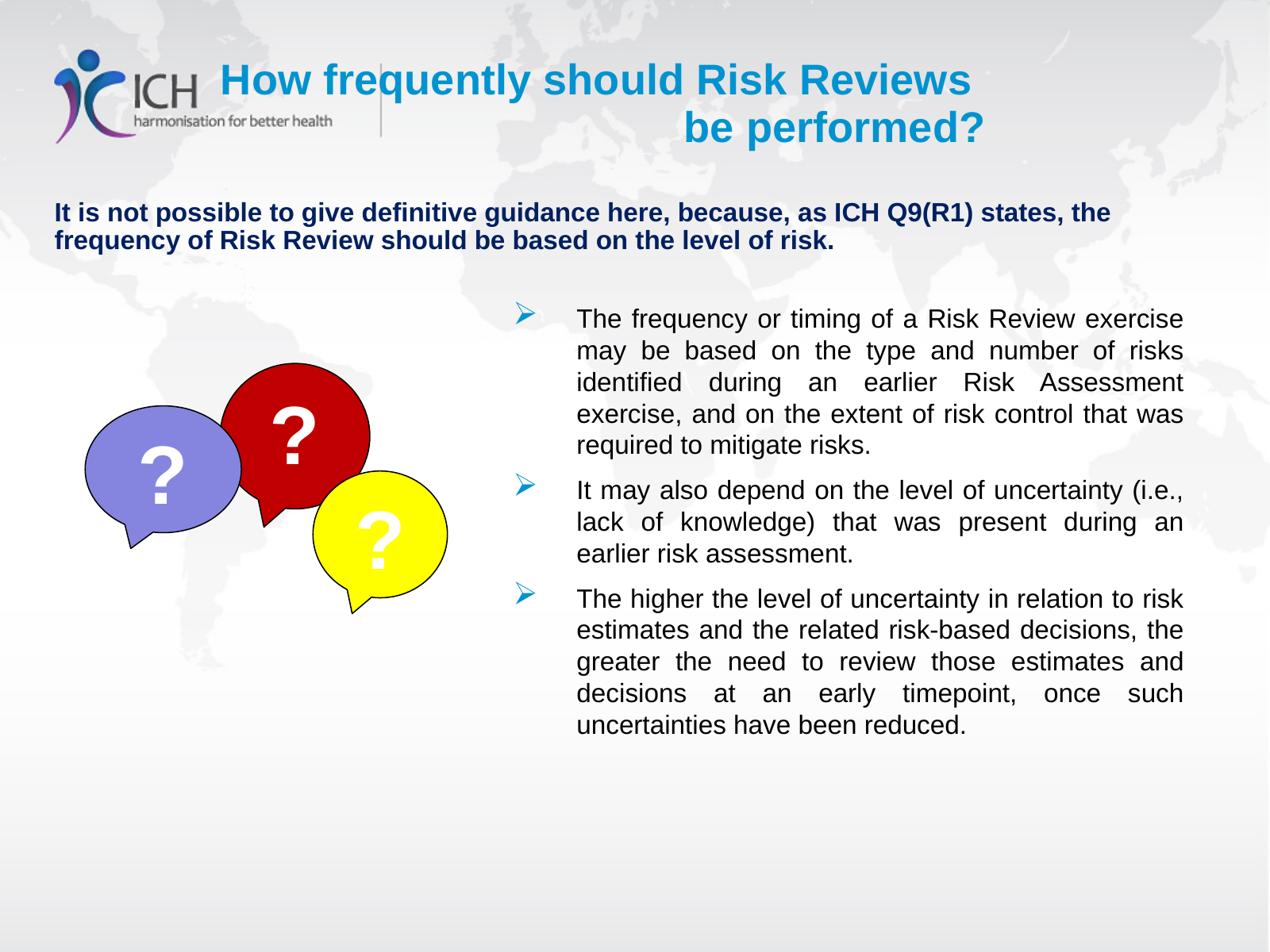

# How frequently should Risk Reviews                                         be performed?
It is not possible to give definitive guidance here, because, as ICH Q9(R1) states, the frequency of Risk Review should be based on the level of risk.
The frequency or timing of a Risk Review exercise may be based on the type and number of risks identified during an earlier Risk Assessment exercise, and on the extent of risk control that was required to mitigate risks.
It may also depend on the level of uncertainty (i.e., lack of knowledge) that was present during an earlier risk assessment.
The higher the level of uncertainty in relation to risk estimates and the related risk-based decisions, the greater the need to review those estimates and decisions at an early timepoint, once such uncertainties have been reduced.
?
?
?